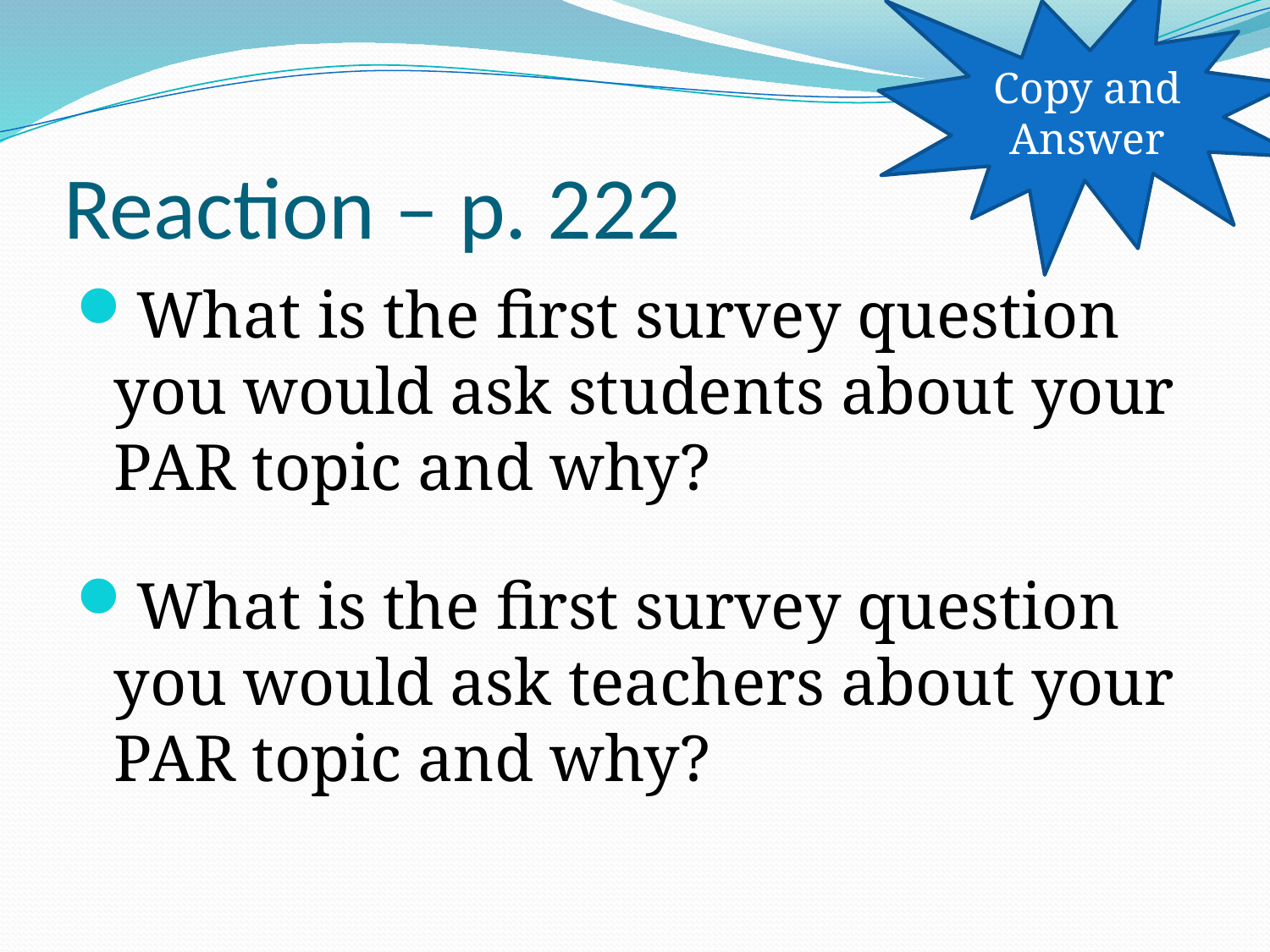

Copy and Answer
# Reaction – p. 222
What is the first survey question you would ask students about your PAR topic and why?

What is the first survey question you would ask teachers about your PAR topic and why?